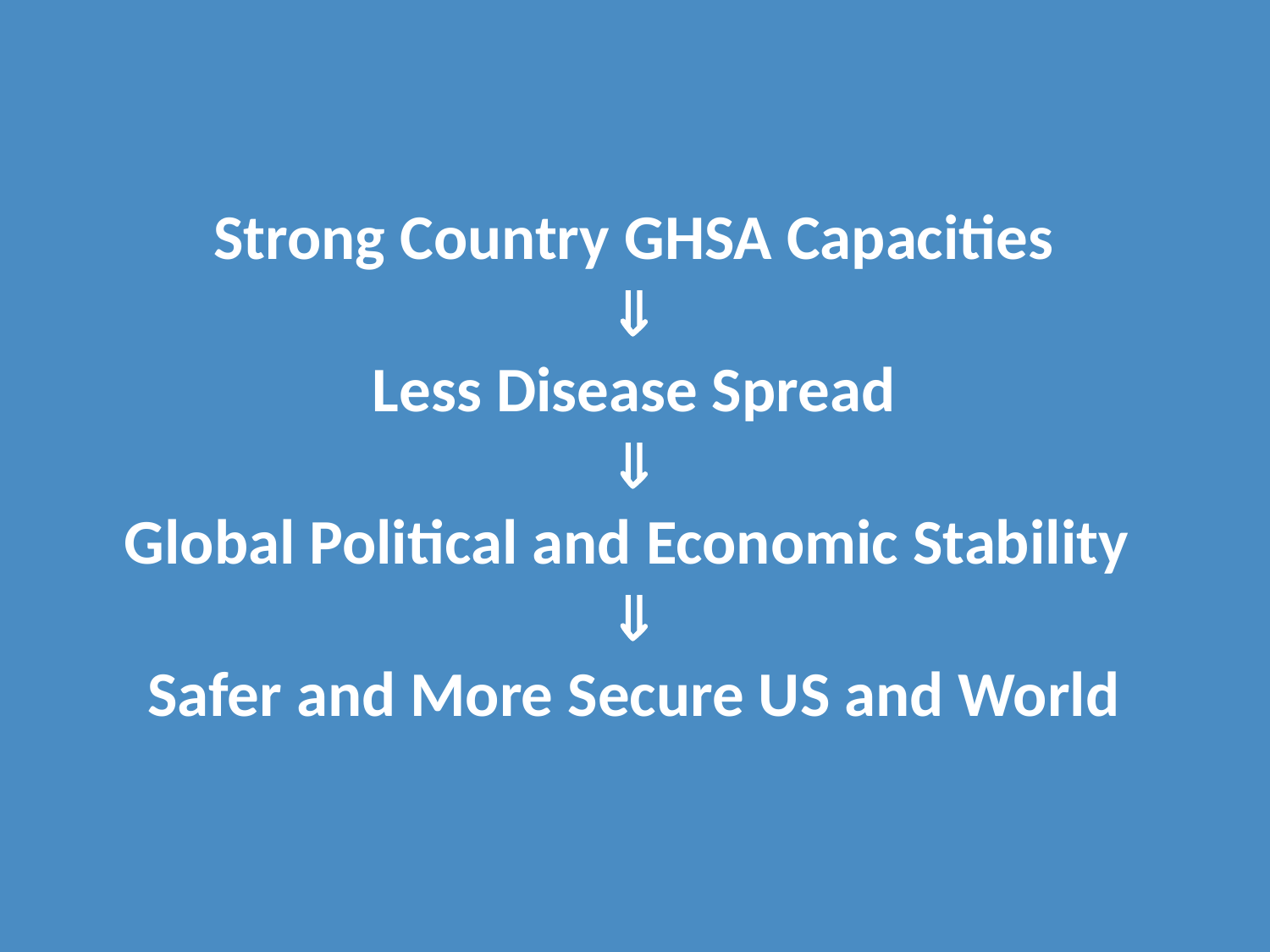

Strong Country GHSA Capacities
⇓
Less Disease Spread
⇓
Global Political and Economic Stability
⇓
Safer and More Secure US and World